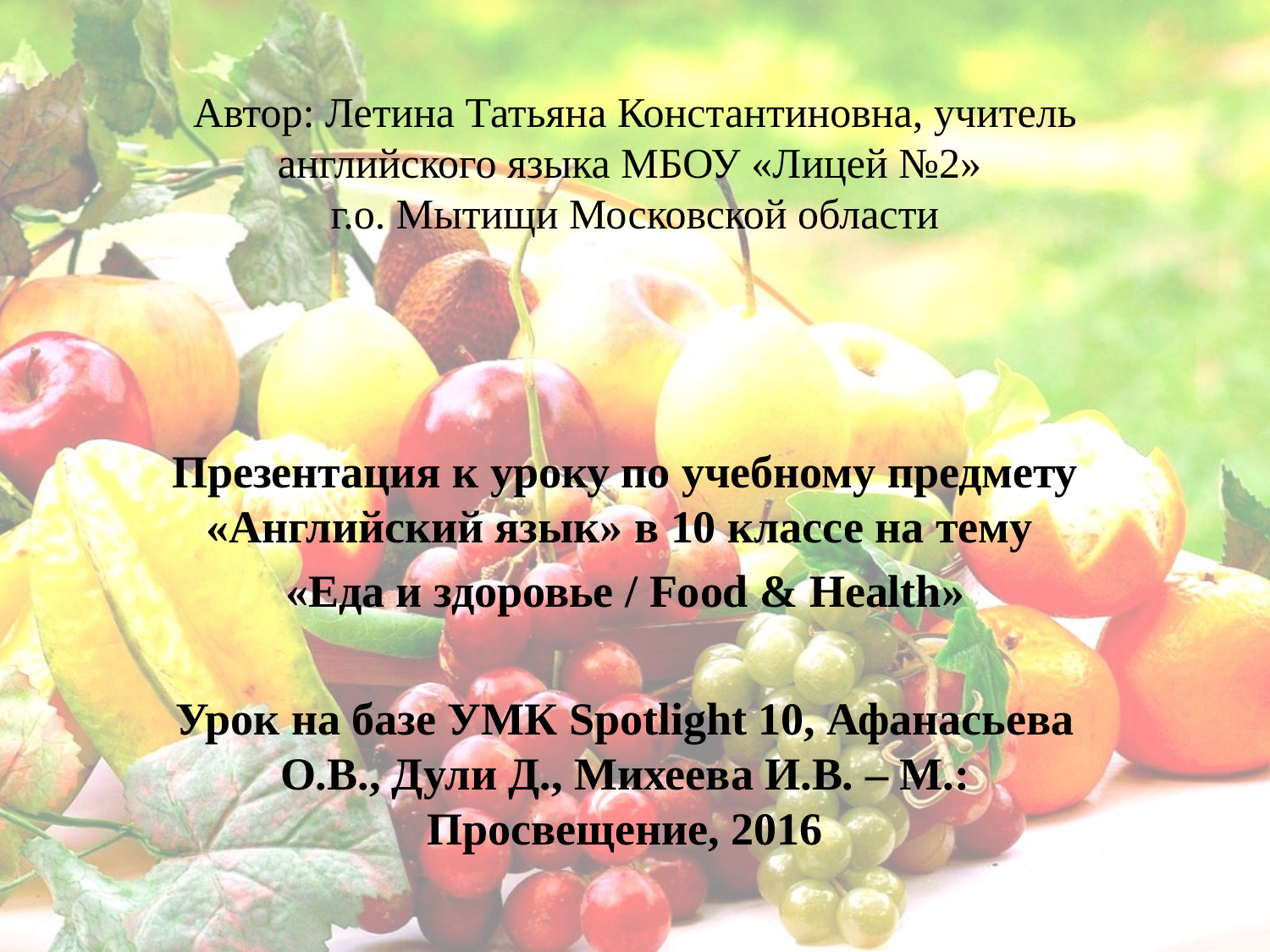

# Автор: Летина Татьяна Константиновна, учитель английского языка МБОУ «Лицей №2» г.о. Мытищи Московской области
Презентация к уроку по учебному предмету «Английский язык» в 10 классе на тему
«Еда и здоровье / Food & Health»

Урок на базе УМК Spotlight 10, Афанасьева О.В., Дули Д., Михеева И.В. – М.: Просвещение, 2016